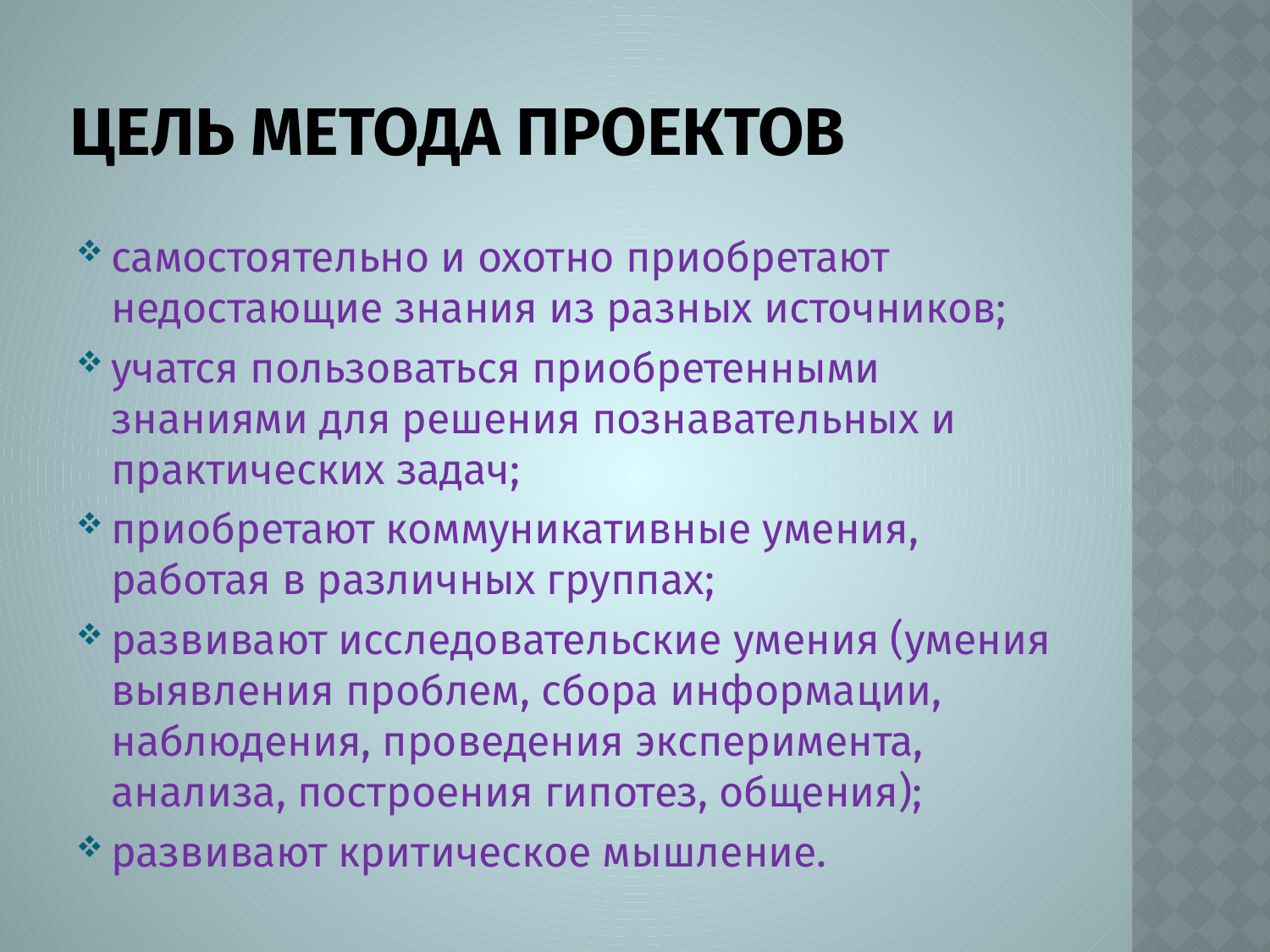

# Цель метода проектов
самостоятельно и охотно приобретают недостающие знания из разных источников;
учатся пользоваться приобретенными знаниями для решения познавательных и практических задач;
приобретают коммуникативные умения, работая в различных группах;
развивают исследовательские умения (умения выявления проблем, сбора информации, наблюдения, проведения эксперимента, анализа, построения гипотез, общения);
развивают критическое мышление.